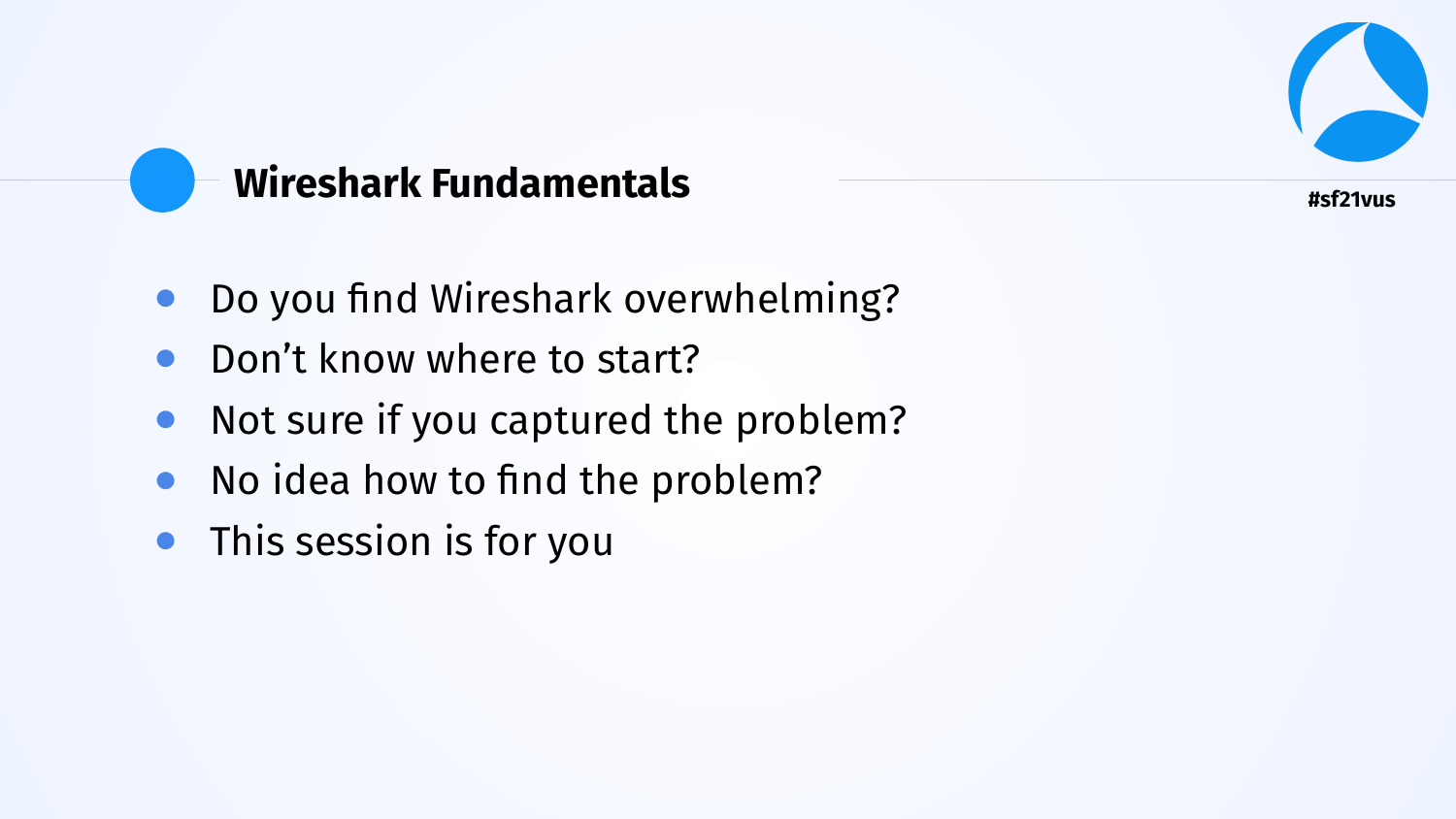

# Wireshark Fundamentals
Do you find Wireshark overwhelming?
Don’t know where to start?
Not sure if you captured the problem?
No idea how to find the problem?
This session is for you